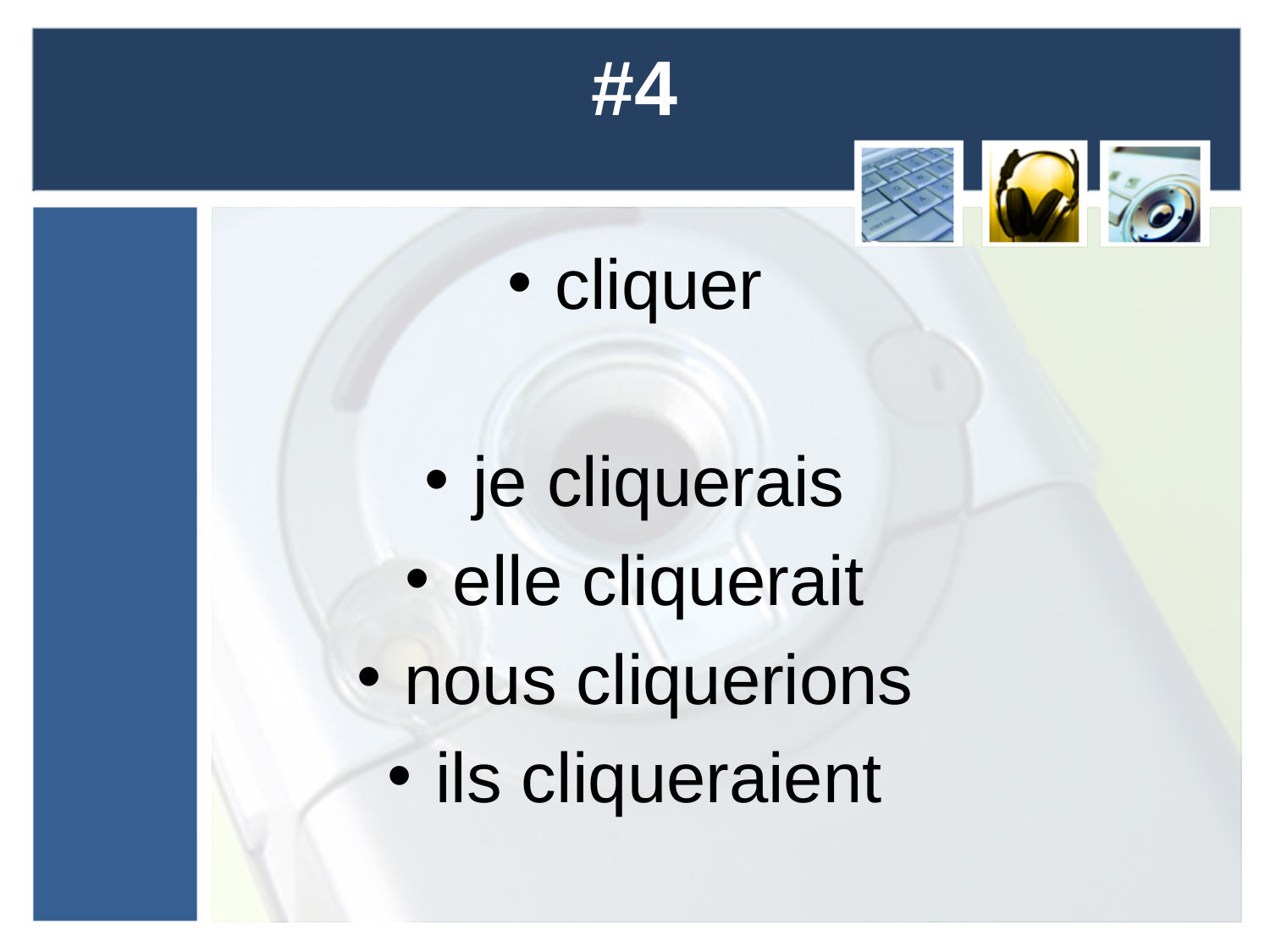

# #4
cliquer

je cliquerais
elle cliquerait
nous cliquerions
ils cliqueraient